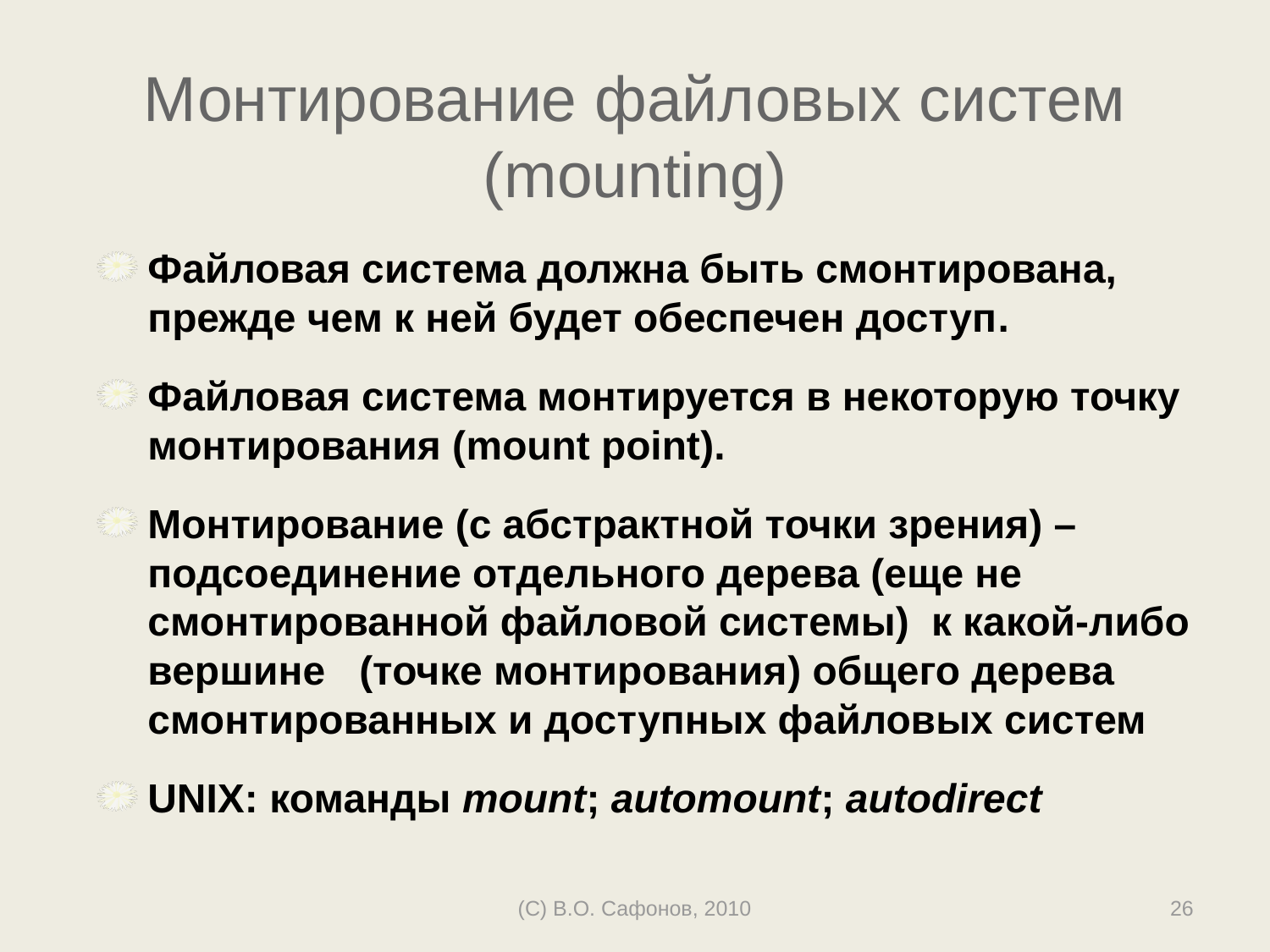

# Монтирование файловых систем (mounting)
Файловая система должна быть смонтирована, прежде чем к ней будет обеспечен доступ.
Файловая система монтируется в некоторую точку монтирования (mount point).
Монтирование (с абстрактной точки зрения) – подсоединение отдельного дерева (еще не смонтированной файловой системы)  к какой-либо вершине   (точке монтирования) общего дерева смонтированных и доступных файловых систем
UNIX: команды mount; automount; autodirect

(C) В.О. Сафонов, 2010
26